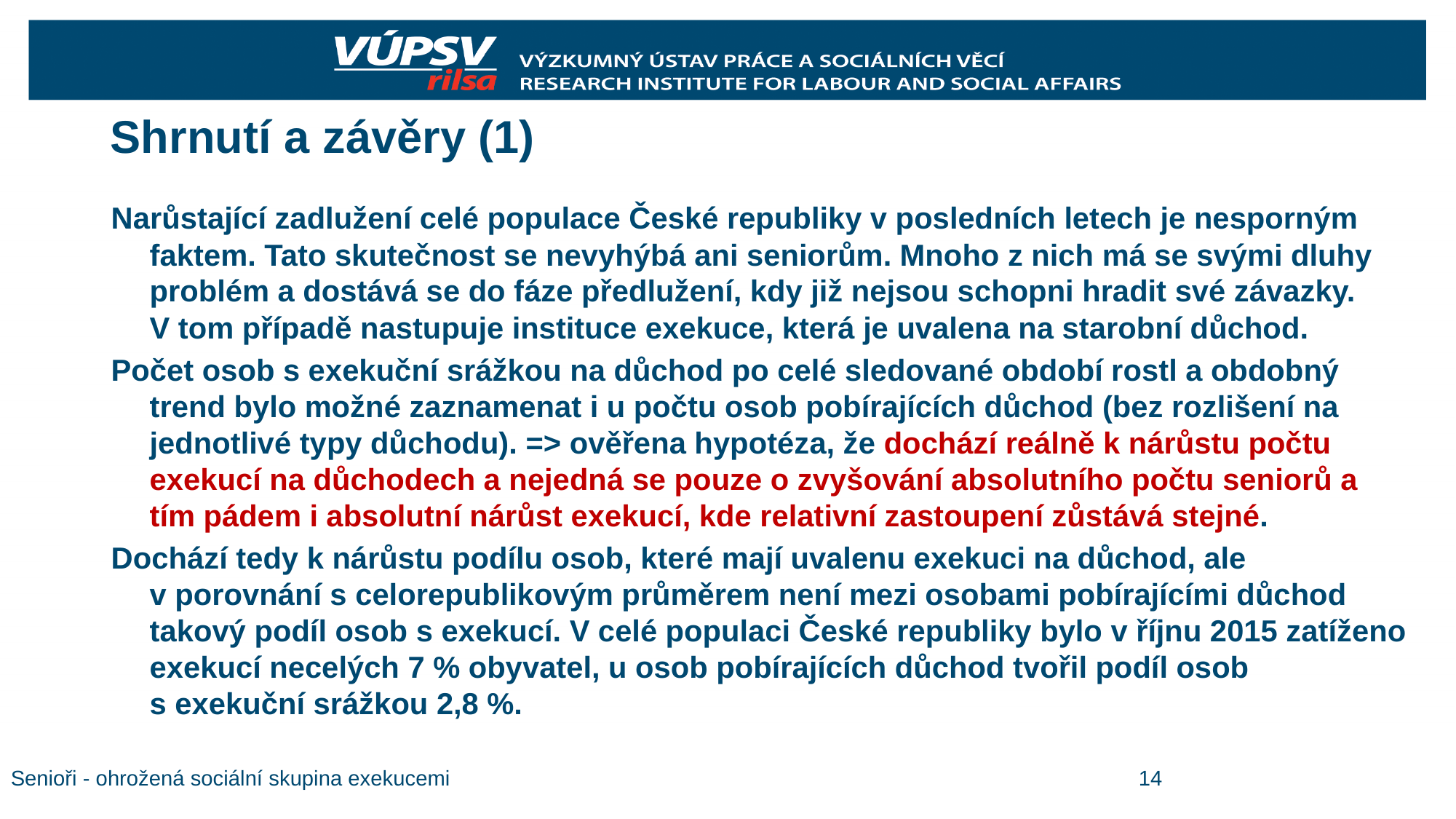

# Shrnutí a závěry (1)
Narůstající zadlužení celé populace České republiky v posledních letech je nesporným faktem. Tato skutečnost se nevyhýbá ani seniorům. Mnoho z nich má se svými dluhy problém a dostává se do fáze předlužení, kdy již nejsou schopni hradit své závazky. V tom případě nastupuje instituce exekuce, která je uvalena na starobní důchod.
Počet osob s exekuční srážkou na důchod po celé sledované období rostl a obdobný trend bylo možné zaznamenat i u počtu osob pobírajících důchod (bez rozlišení na jednotlivé typy důchodu). => ověřena hypotéza, že dochází reálně k nárůstu počtu exekucí na důchodech a nejedná se pouze o zvyšování absolutního počtu seniorů a tím pádem i absolutní nárůst exekucí, kde relativní zastoupení zůstává stejné.
Dochází tedy k nárůstu podílu osob, které mají uvalenu exekuci na důchod, ale v porovnání s celorepublikovým průměrem není mezi osobami pobírajícími důchod takový podíl osob s exekucí. V celé populaci České republiky bylo v říjnu 2015 zatíženo exekucí necelých 7 % obyvatel, u osob pobírajících důchod tvořil podíl osob s exekuční srážkou 2,8 %.
Senioři - ohrožená sociální skupina exekucemi
14